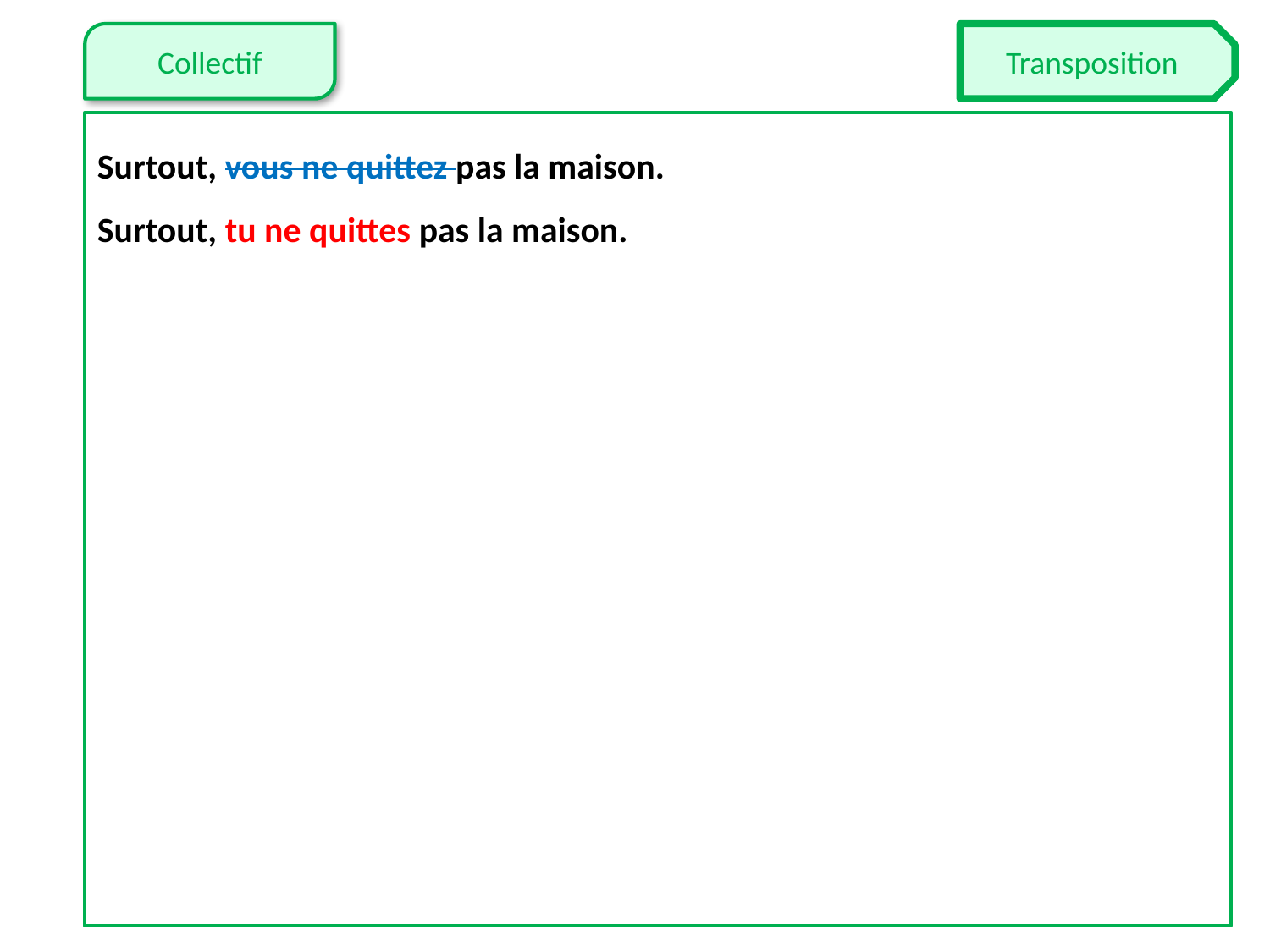

Surtout, vous ne quittez pas la maison.
Surtout, tu ne quittes pas la maison.